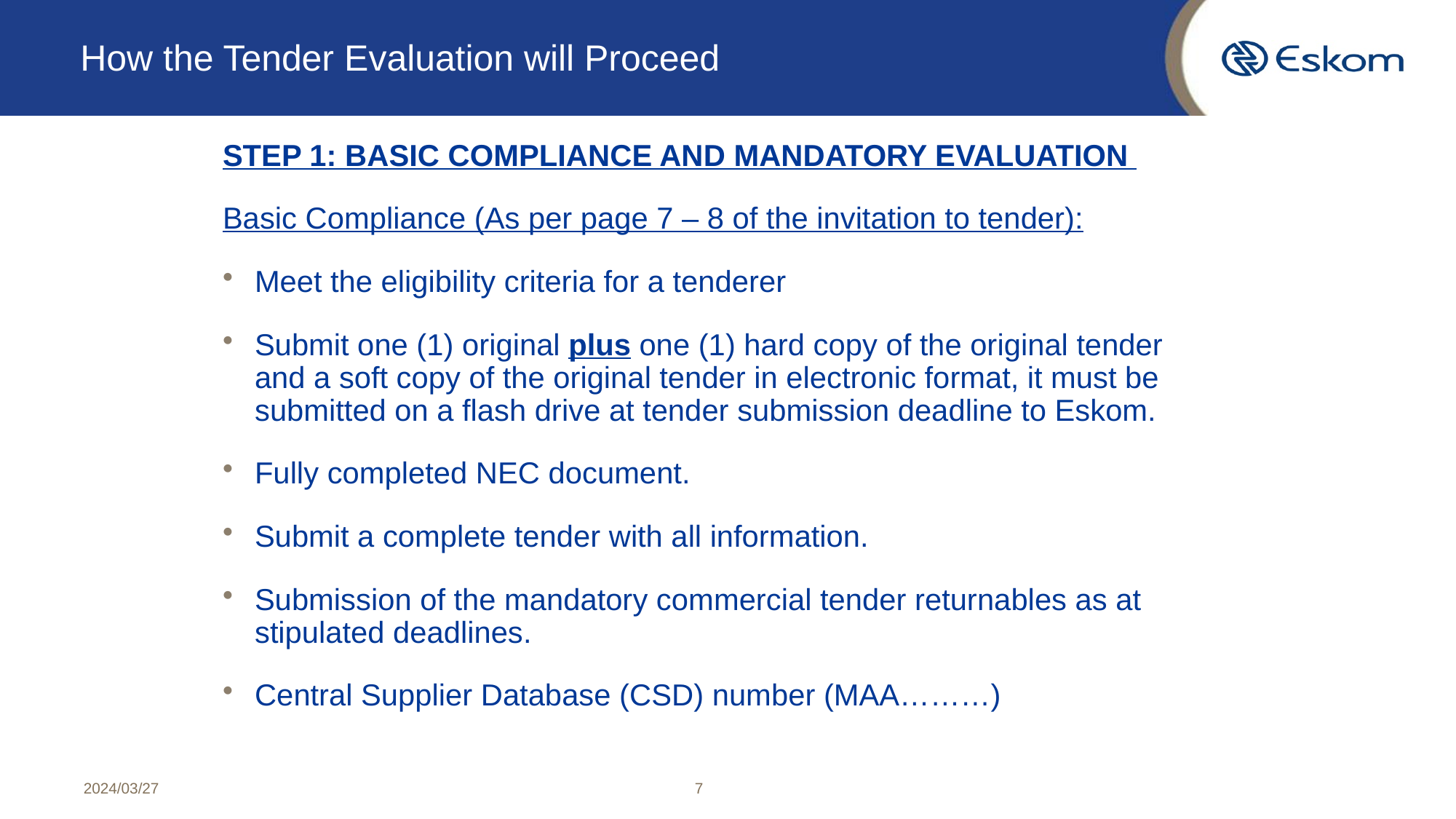

# How the Tender Evaluation will Proceed
STEP 1: BASIC COMPLIANCE AND MANDATORY EVALUATION
Basic Compliance (As per page 7 – 8 of the invitation to tender):
Meet the eligibility criteria for a tenderer
Submit one (1) original plus one (1) hard copy of the original tender and a soft copy of the original tender in electronic format, it must be submitted on a flash drive at tender submission deadline to Eskom.
Fully completed NEC document.
Submit a complete tender with all information.
Submission of the mandatory commercial tender returnables as at stipulated deadlines.
Central Supplier Database (CSD) number (MAA………)

2024/03/27
7